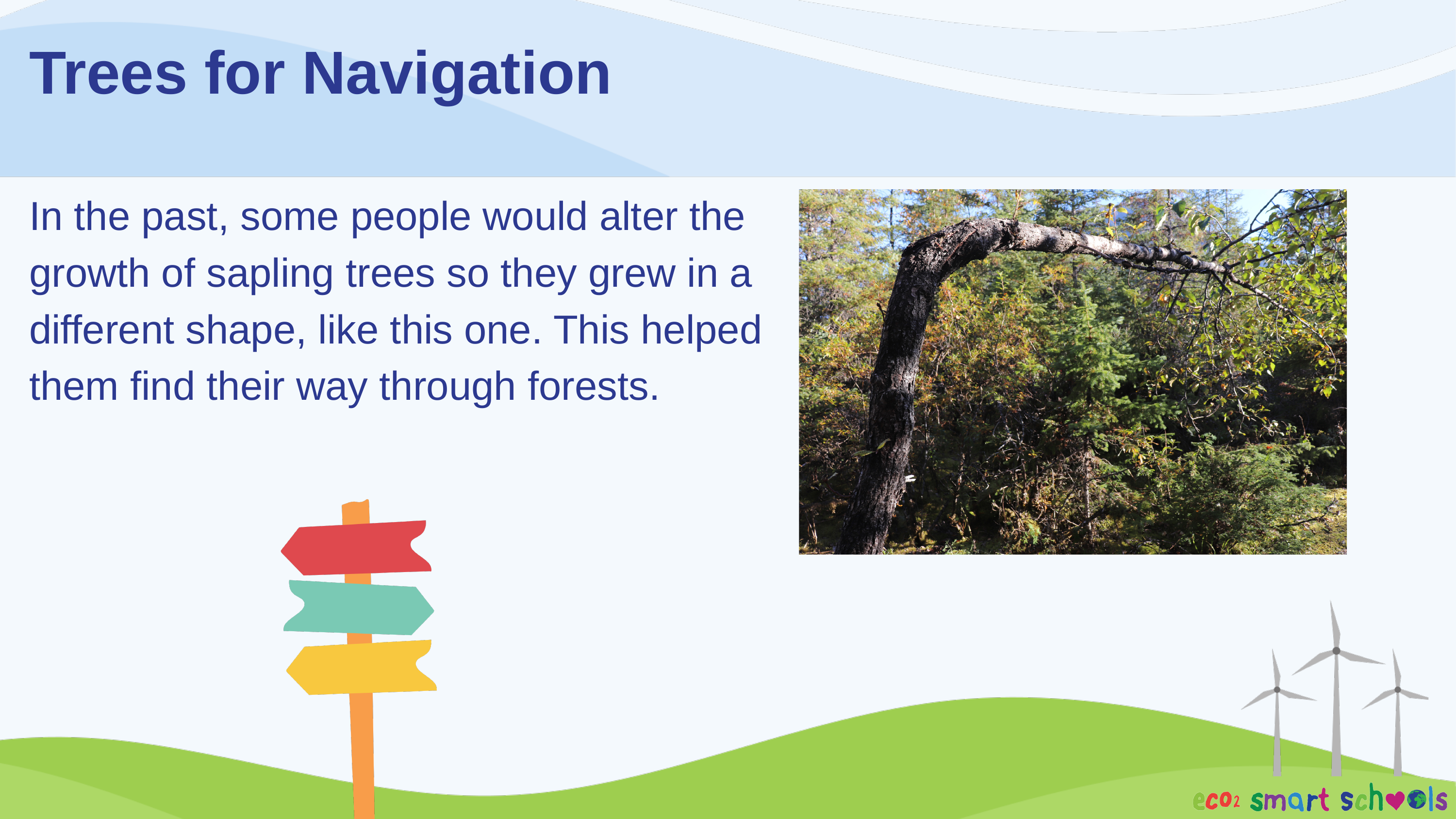

Trees for Navigation

In the past, some people would alter the growth of sapling trees so they grew in a different shape, like this one. This helped them find their way through forests.